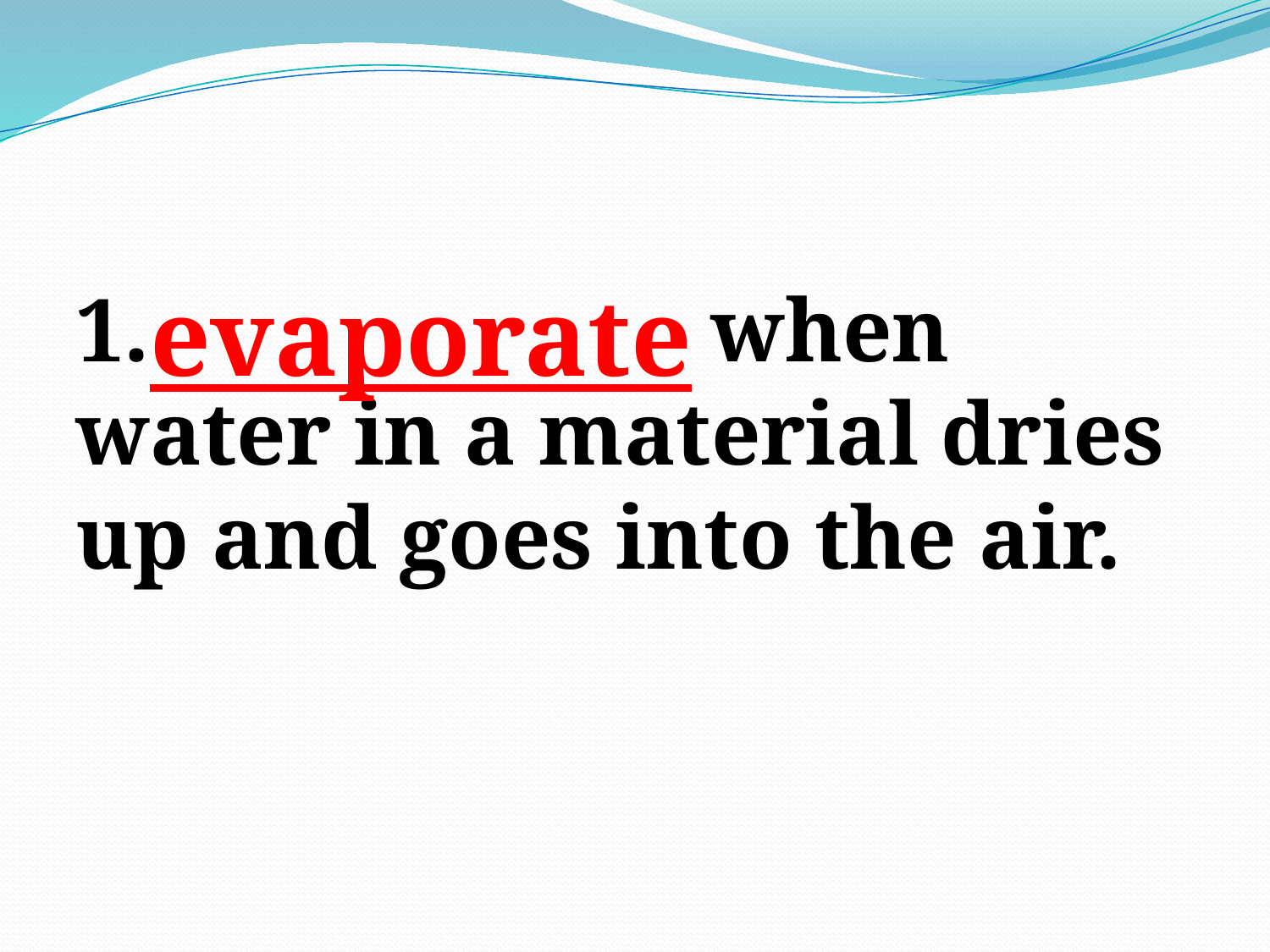

#
evaporate
1.                         when water in a material dries up and goes into the air.